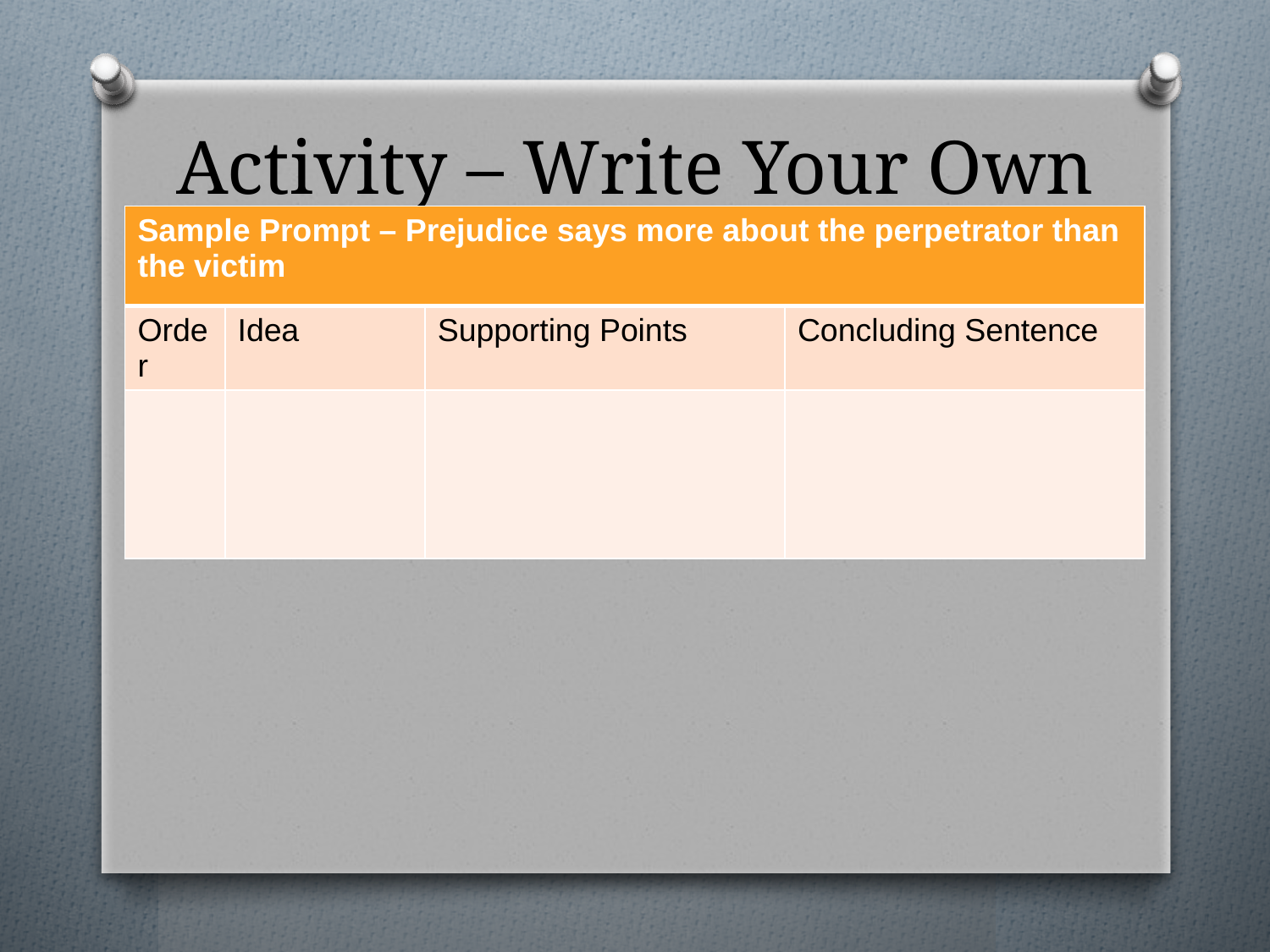

# Activity – Write Your Own
| Sample Prompt – Prejudice says more about the perpetrator than the victim |  |  |  |
| --- | --- | --- | --- |
| Order | Idea | Supporting Points | Concluding Sentence |
|  |  |  |  |